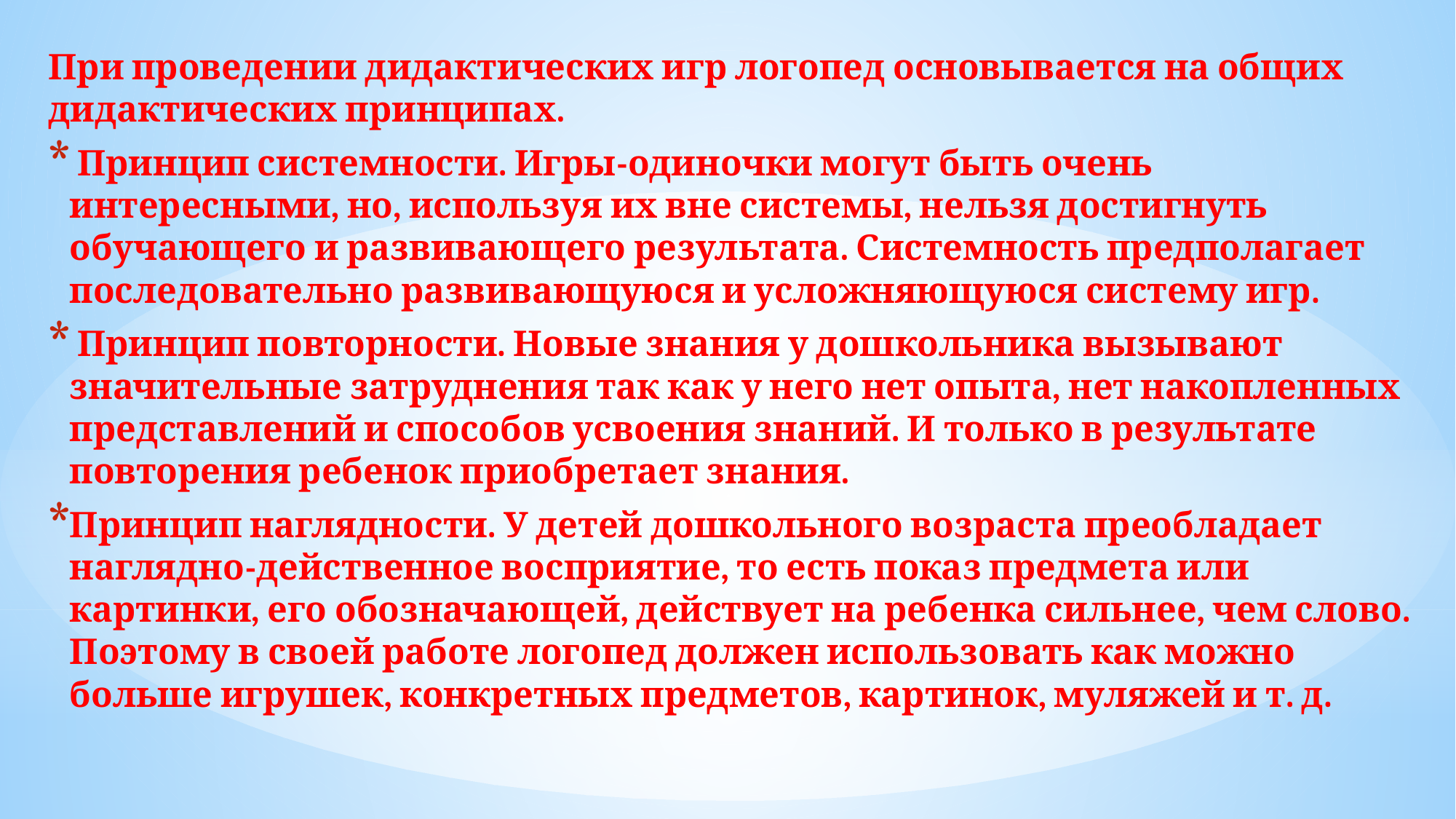

При проведении дидактических игр логопед основывается на общих дидактических принципах.
 Принцип системности. Игры-одиночки могут быть очень интересными, но, используя их вне системы, нельзя достигнуть обучающего и развивающего результата. Системность предполагает последовательно развивающуюся и усложняющуюся систему игр.
 Принцип повторности. Новые знания у дошкольника вызывают значительные затруднения так как у него нет опыта, нет накопленных представлений и способов усвоения знаний. И только в результате повторения ребенок приобретает знания.
Принцип наглядности. У детей дошкольного возраста преобладает наглядно-действенное восприятие, то есть показ предмета или картинки, его обозначающей, действует на ребенка сильнее, чем слово. Поэтому в своей работе логопед должен использовать как можно больше игрушек, конкретных предметов, картинок, муляжей и т. д.